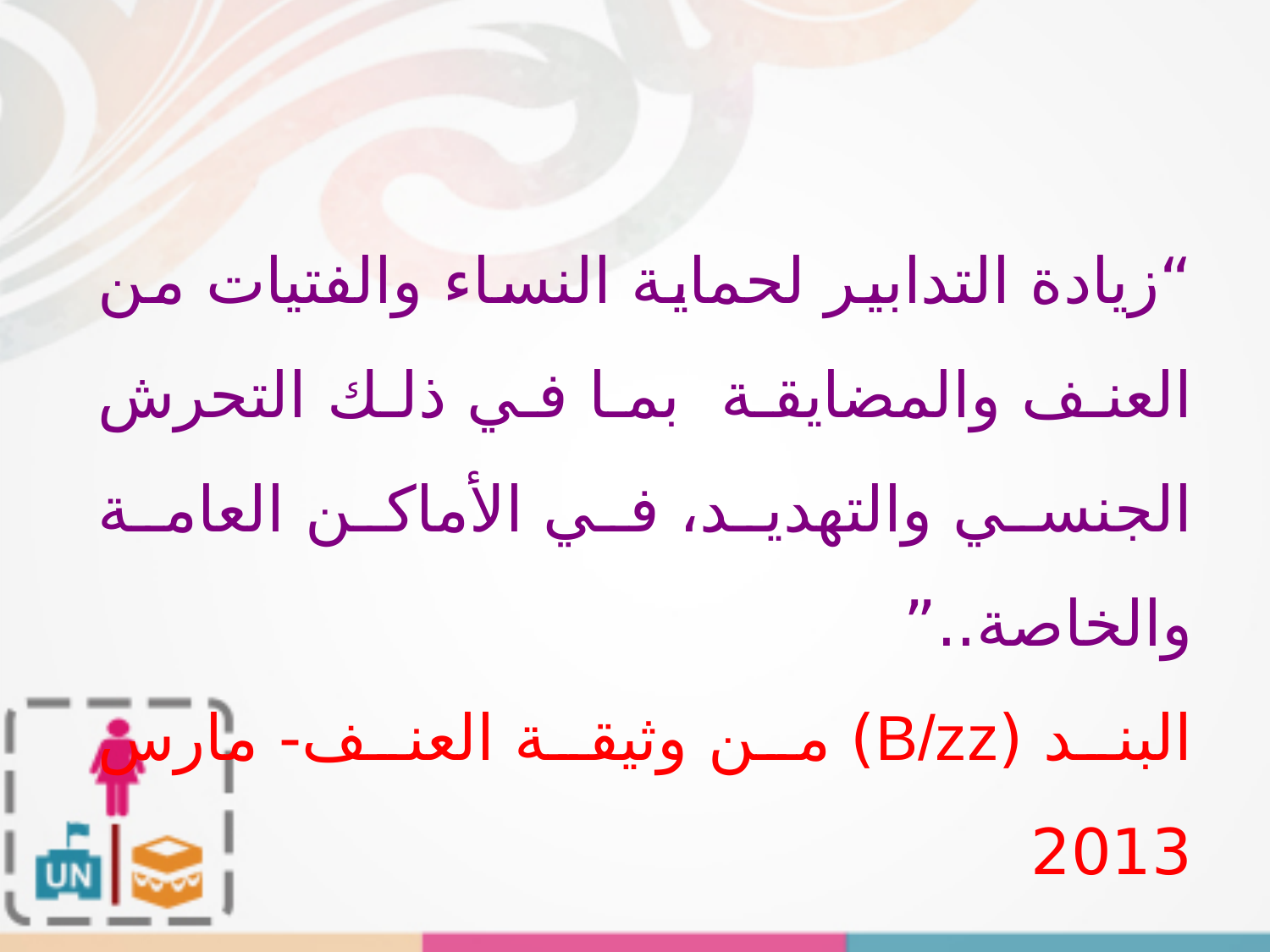

“زيادة التدابير لحماية النساء والفتيات من العنف والمضايقة  بما في ذلك التحرش الجنسي والتهديد، في الأماكن العامة والخاصة..”
البند (B/zz) من وثيقة العنف- مارس 2013